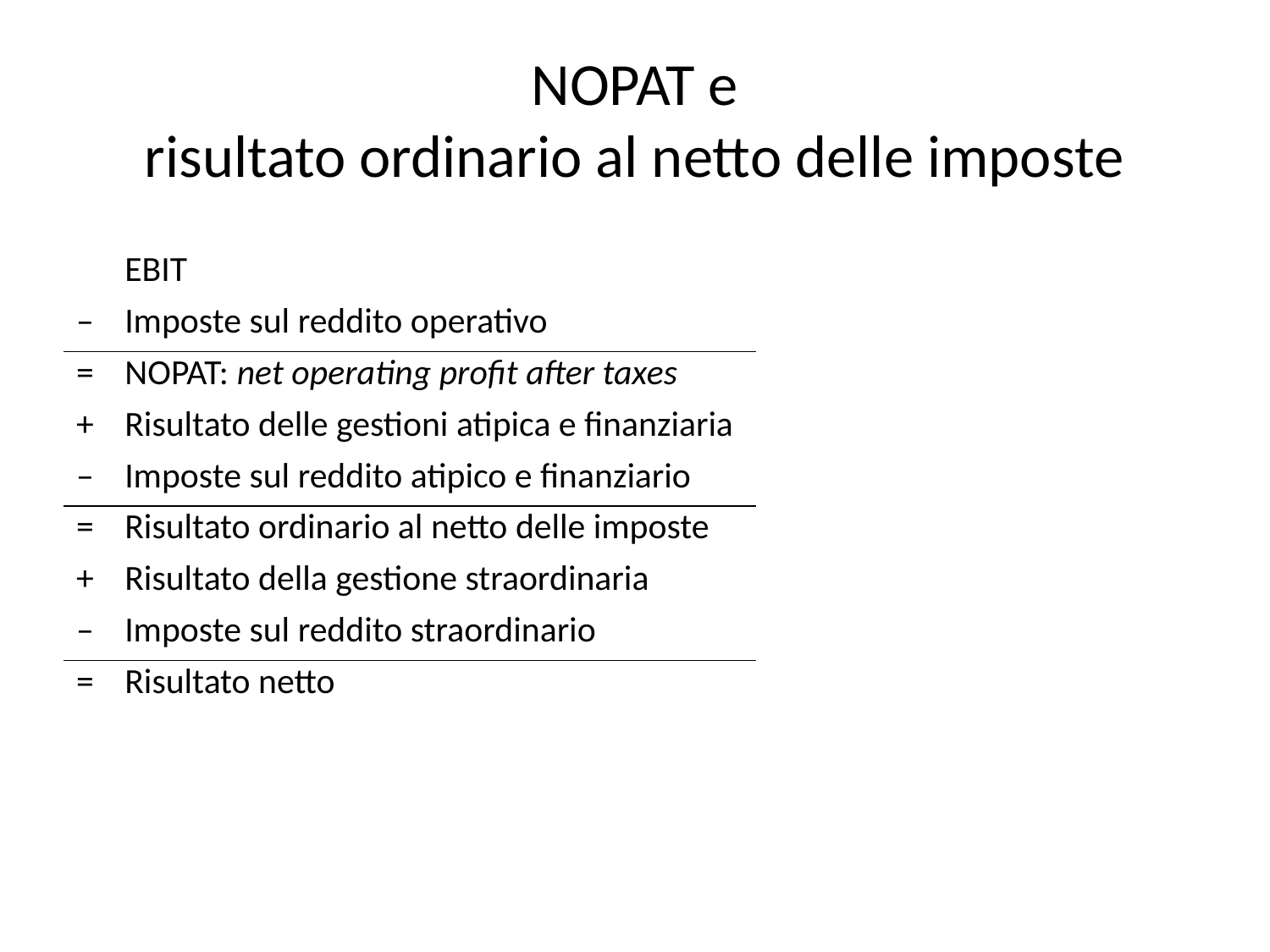

# NOPAT e risultato ordinario al netto delle imposte
|  | EBIT |
| --- | --- |
| – | Imposte sul reddito operativo |
| = | NOPAT: net operating profit after taxes |
| + | Risultato delle gestioni atipica e finanziaria |
| – | Imposte sul reddito atipico e finanziario |
| = | Risultato ordinario al netto delle imposte |
| + | Risultato della gestione straordinaria |
| – | Imposte sul reddito straordinario |
| = | Risultato netto |